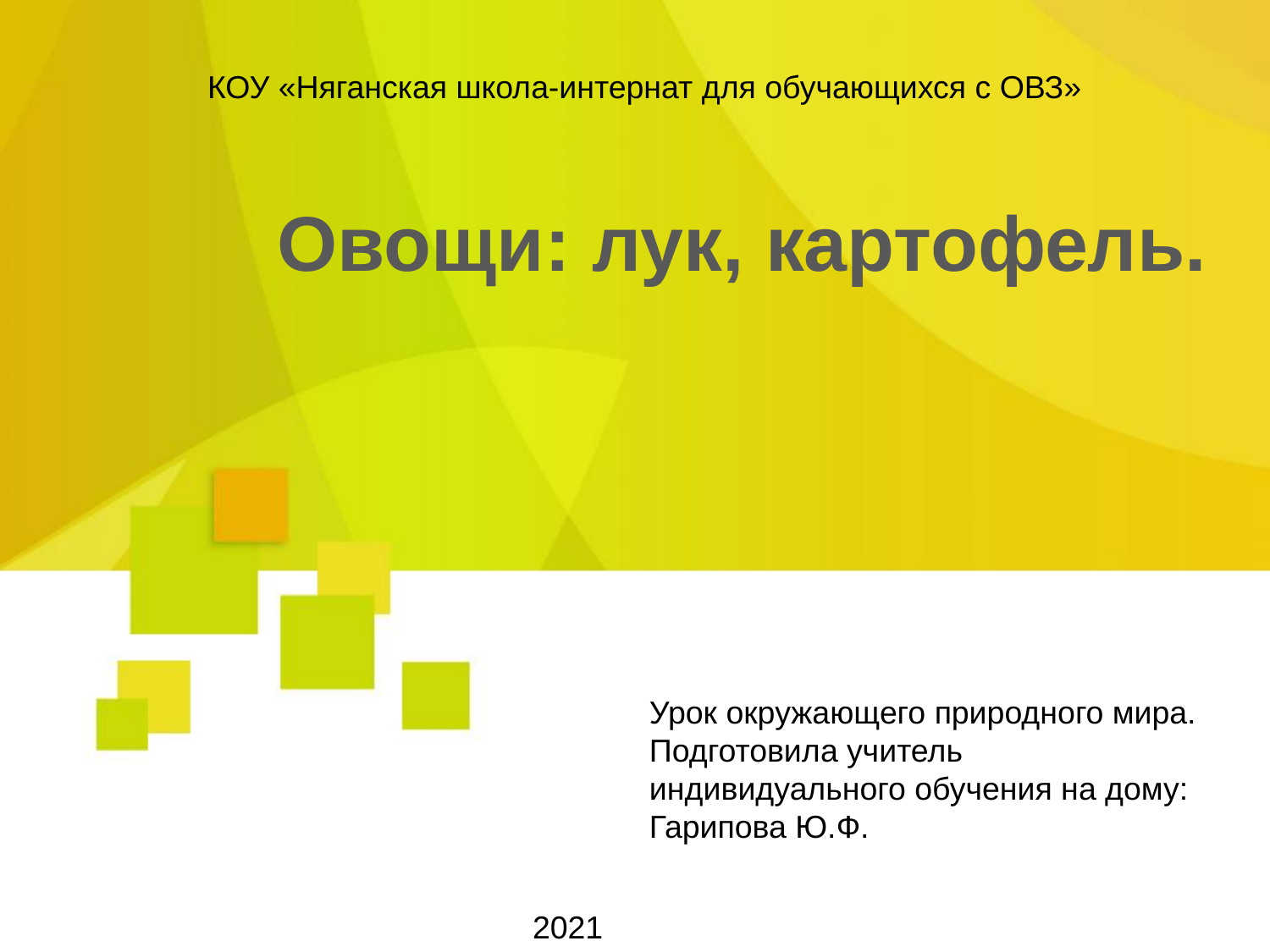

КОУ «Няганская школа-интернат для обучающихся с ОВЗ»
Овощи: лук, картофель.
Урок окружающего природного мира.
Подготовила учитель
индивидуального обучения на дому:
Гарипова Ю.Ф.

2021